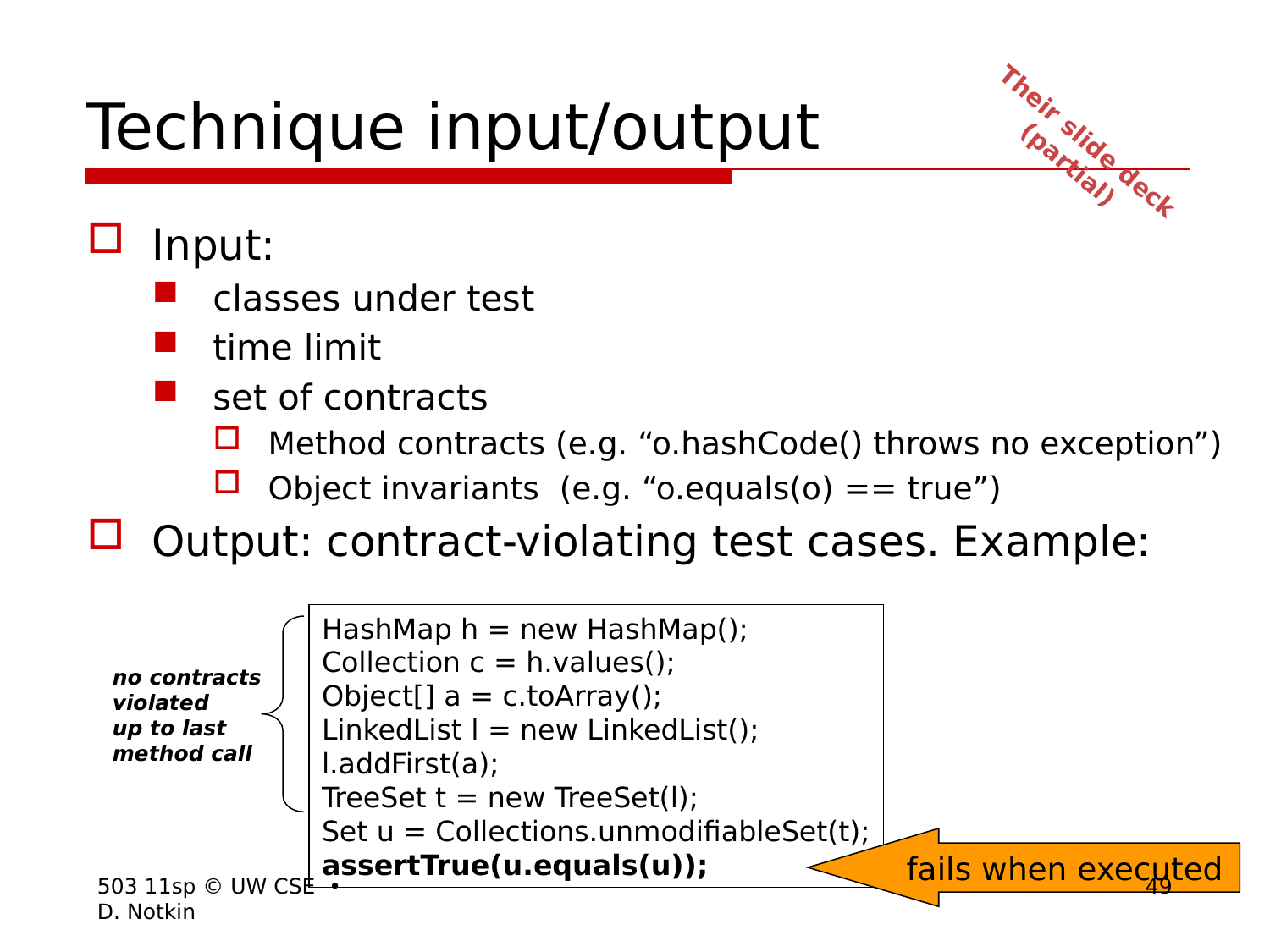

# Technique input/output
Their slide deck
(partial)
Input:
classes under test
time limit
set of contracts
Method contracts (e.g. “o.hashCode() throws no exception”)
Object invariants  (e.g. “o.equals(o) == true”)
Output: contract-violating test cases. Example:
HashMap h = new HashMap();
Collection c = h.values();
Object[] a = c.toArray();
LinkedList l = new LinkedList();
l.addFirst(a);
TreeSet t = new TreeSet(l);
Set u = Collections.unmodifiableSet(t);
assertTrue(u.equals(u));

no contracts
violated
up to last
method call
fails when executed
503 11sp © UW CSE  • D. Notkin
49